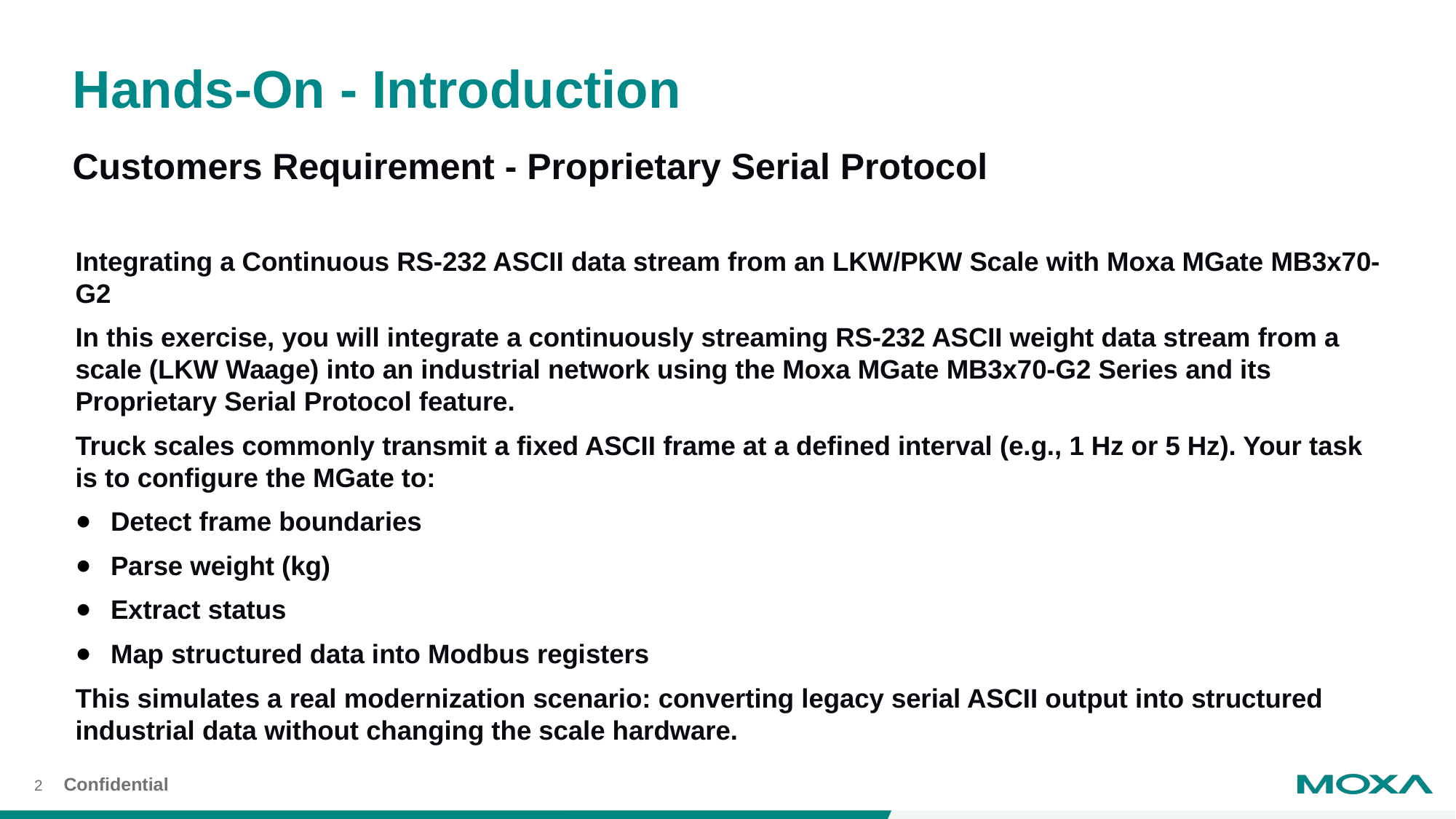

# Hands-On - Introduction
Customers Requirement - Proprietary Serial Protocol
Integrating a Continuous RS-232 ASCII data stream from an LKW/PKW Scale with Moxa MGate MB3x70-G2
In this exercise, you will integrate a continuously streaming RS-232 ASCII weight data stream from a scale (LKW Waage) into an industrial network using the Moxa MGate MB3x70-G2 Series and its Proprietary Serial Protocol feature.
Truck scales commonly transmit a fixed ASCII frame at a defined interval (e.g., 1 Hz or 5 Hz). Your task is to configure the MGate to:
Detect frame boundaries
Parse weight (kg)
Extract status
Map structured data into Modbus registers
This simulates a real modernization scenario: converting legacy serial ASCII output into structured industrial data without changing the scale hardware.